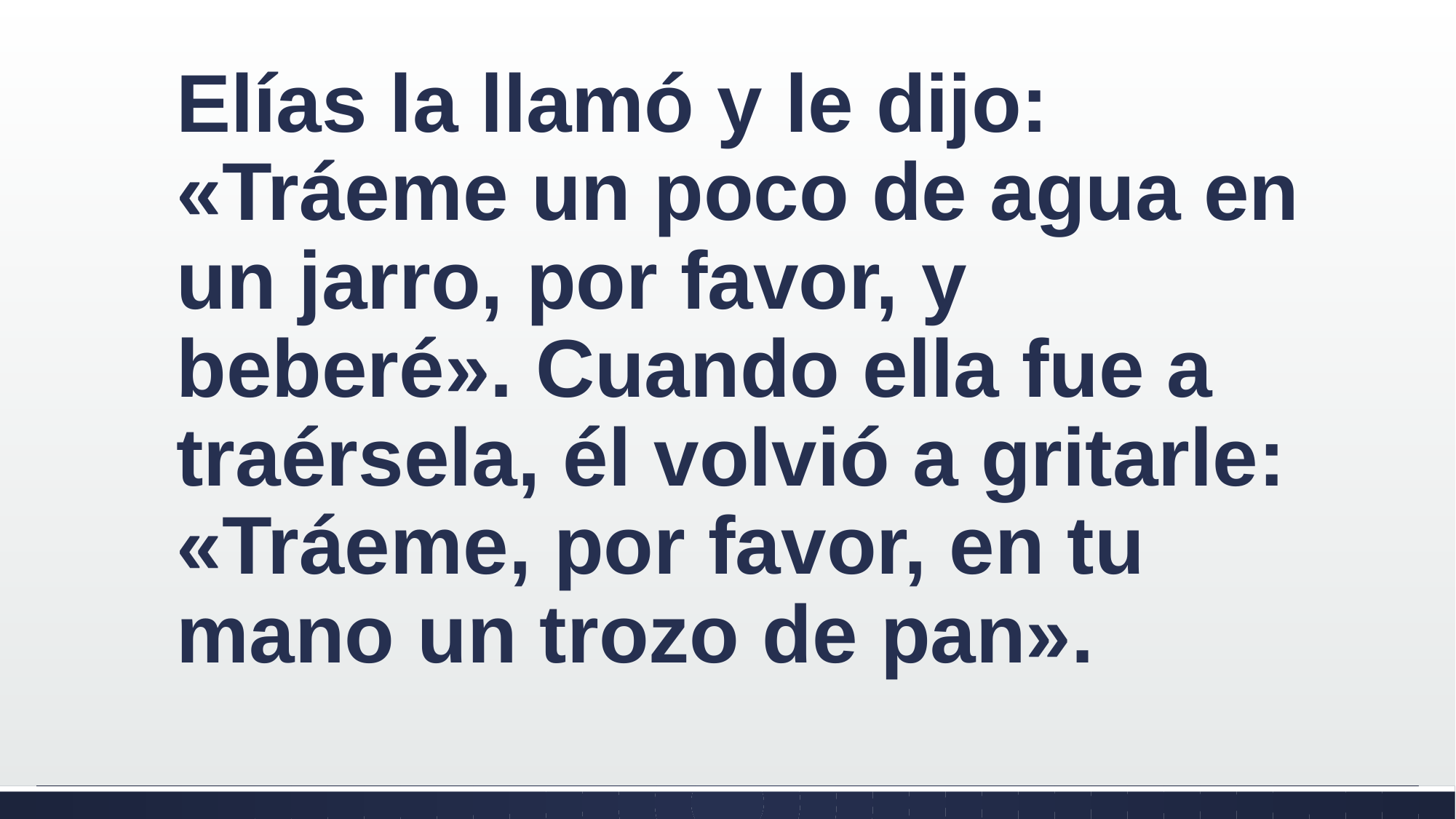

#
Elías la llamó y le dijo: «Tráeme un poco de agua en un jarro, por favor, y beberé». Cuando ella fue a traérsela, él volvió a gritarle: «Tráeme, por favor, en tu mano un trozo de pan».